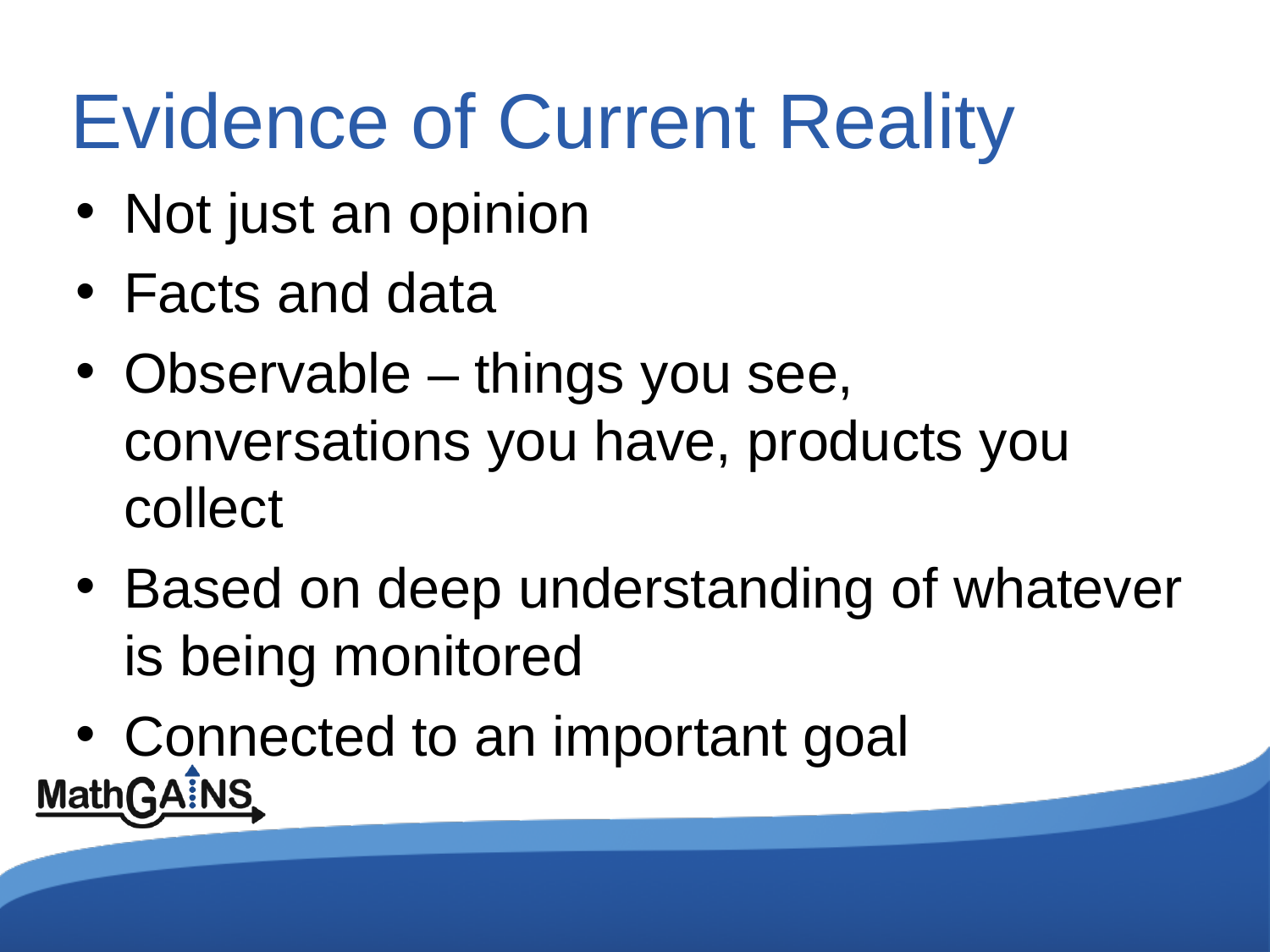

# Evidence of Current Reality
Not just an opinion
Facts and data
Observable – things you see, conversations you have, products you collect
Based on deep understanding of whatever is being monitored
Connected to an important goal